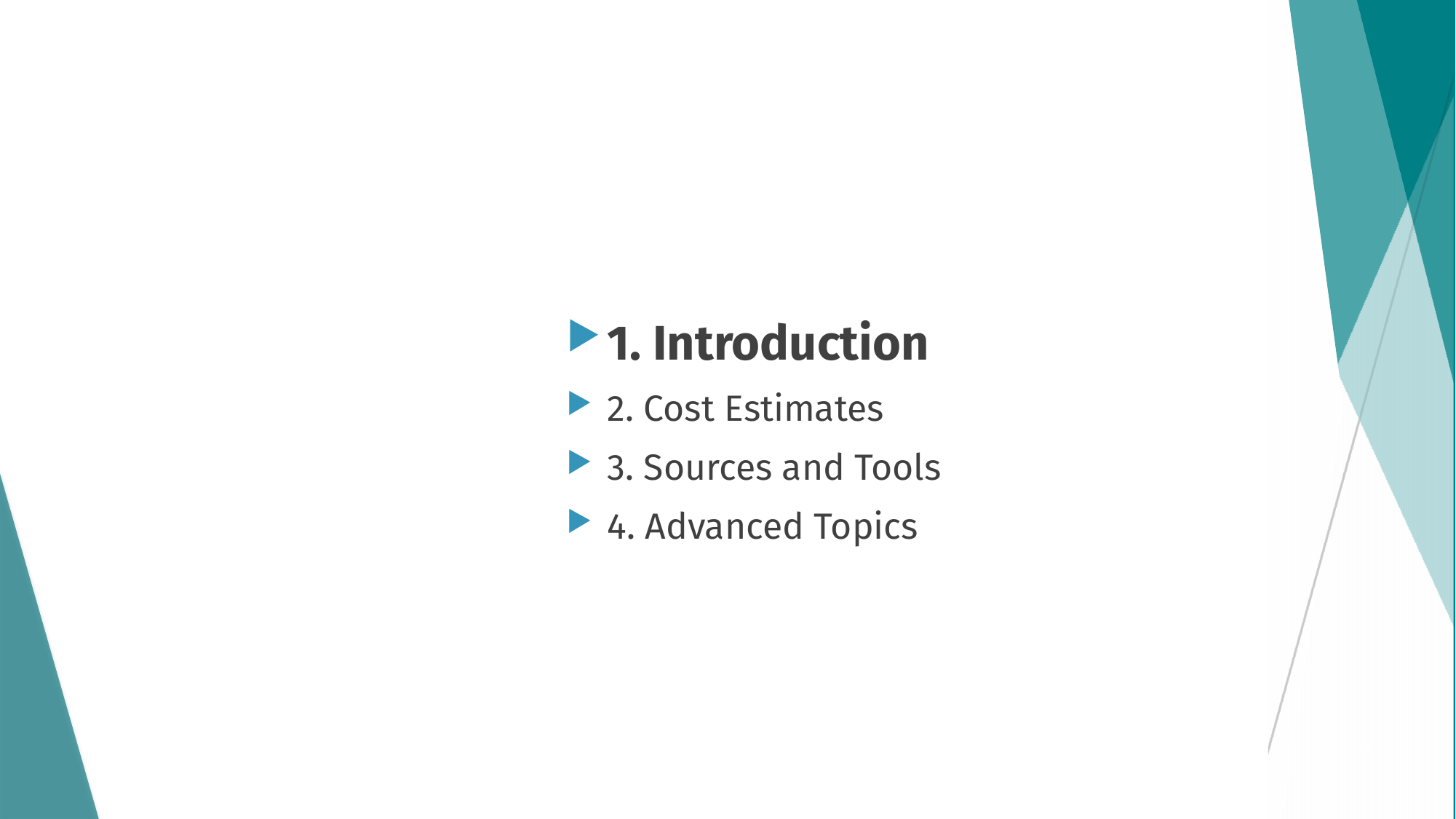

# Section 1: Introduction
1. Introduction
2. Cost Estimates
3. Sources and Tools
4. Advanced Topics
4